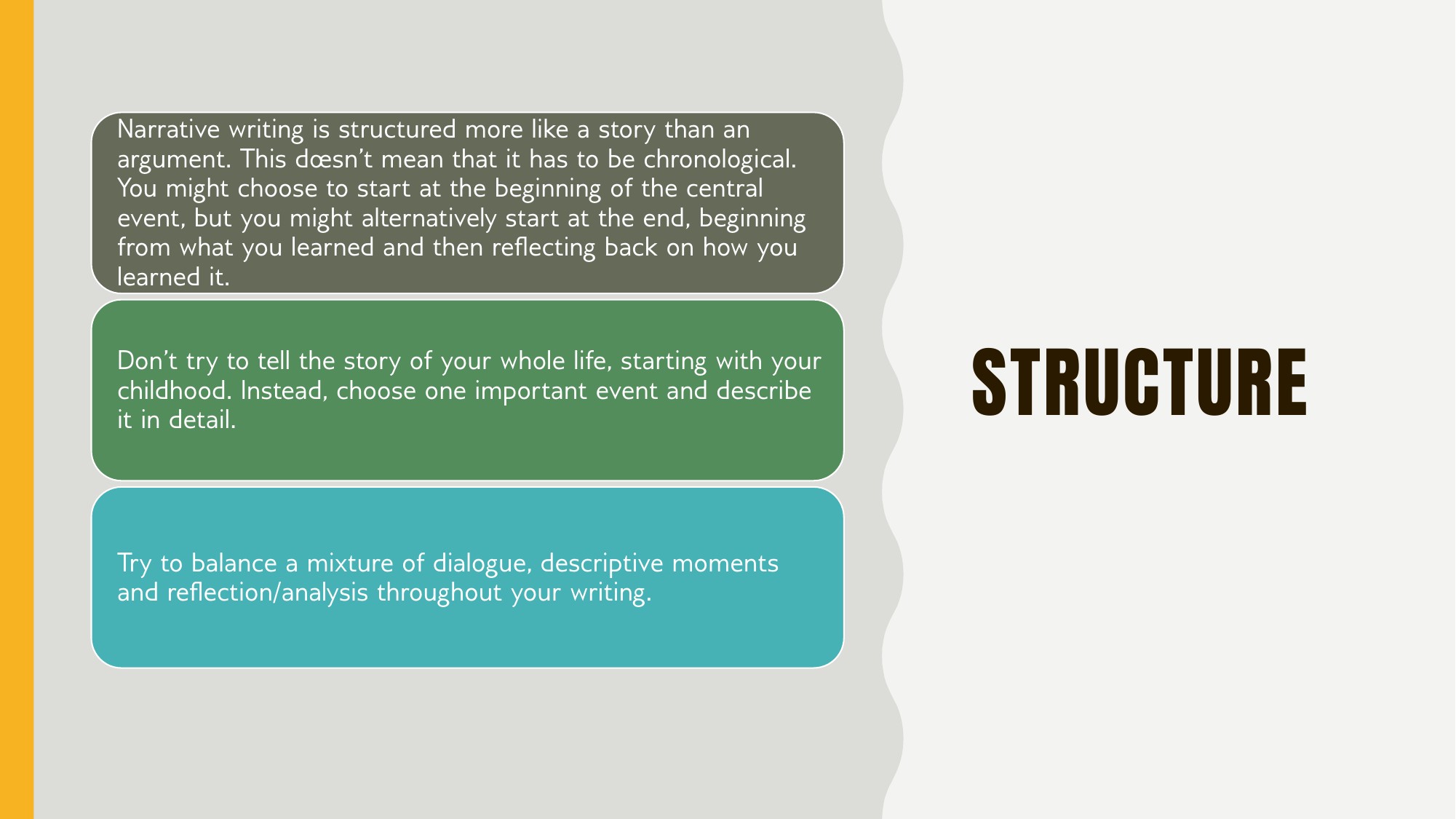

Narrative writing is structured more like a story than an argument. This doesn’t mean that it has to be chronological.  You might choose to start at the beginning of the central event, but you might alternatively start at the end, beginning from what you learned and then reflecting back on how you learned it.
Don’t try to tell the story of your whole life, starting with your childhood. Instead, choose one important event and describe it in detail.
Try to balance a mixture of dialogue, descriptive moments and reflection/analysis throughout your writing.
# structure